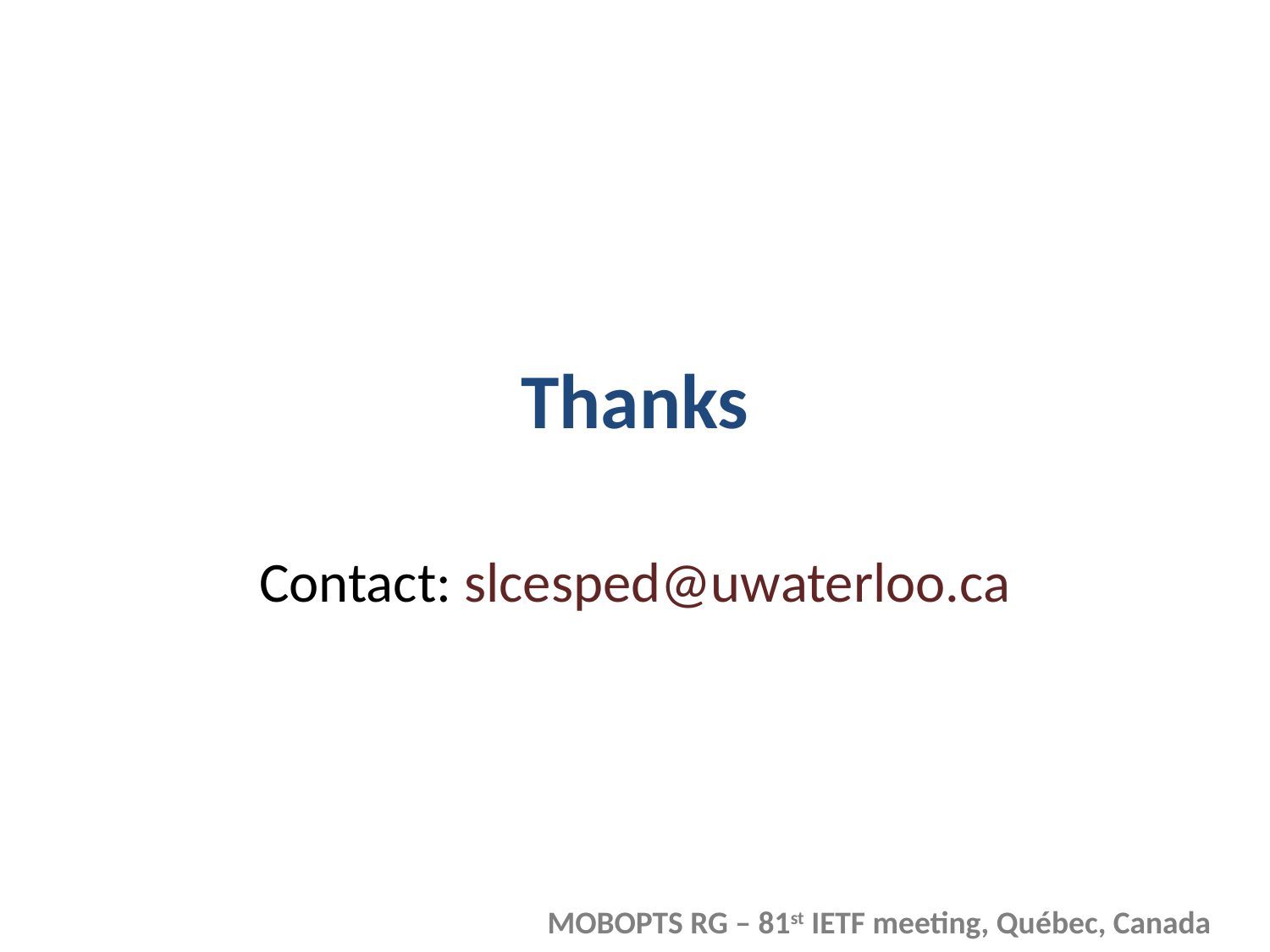

# Thanks
Contact: slcesped@uwaterloo.ca
MOBOPTS RG – 81st IETF meeting, Québec, Canada